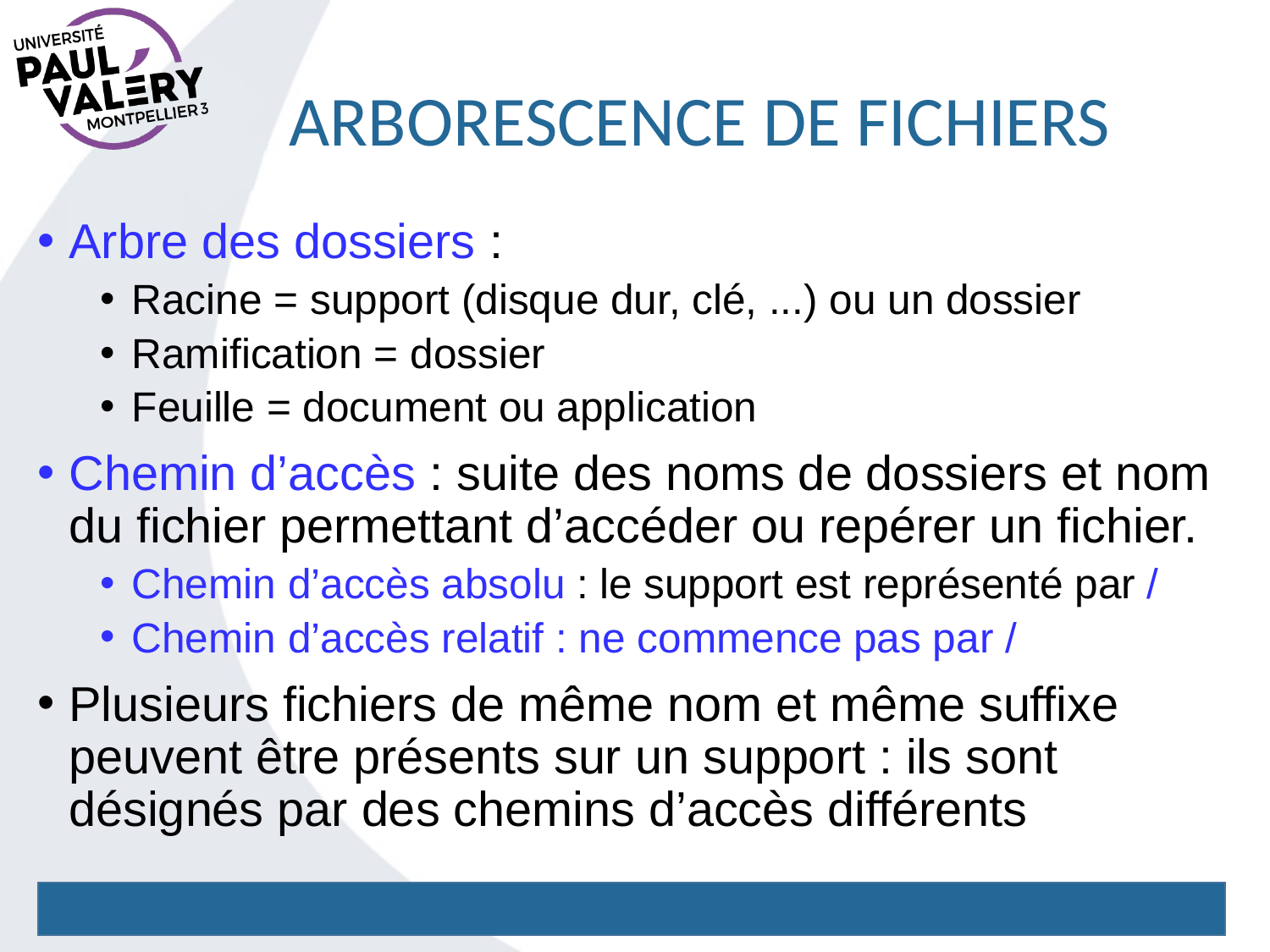

# Arborescence de fichiers
Arbre des dossiers :
Racine = support (disque dur, clé, ...) ou un dossier
Ramification = dossier
Feuille = document ou application
Chemin d’accès : suite des noms de dossiers et nom du fichier permettant d’accéder ou repérer un fichier.
Chemin d’accès absolu : le support est représenté par /
Chemin d’accès relatif : ne commence pas par /
Plusieurs fichiers de même nom et même suffixe peuvent être présents sur un support : ils sont désignés par des chemins d’accès différents